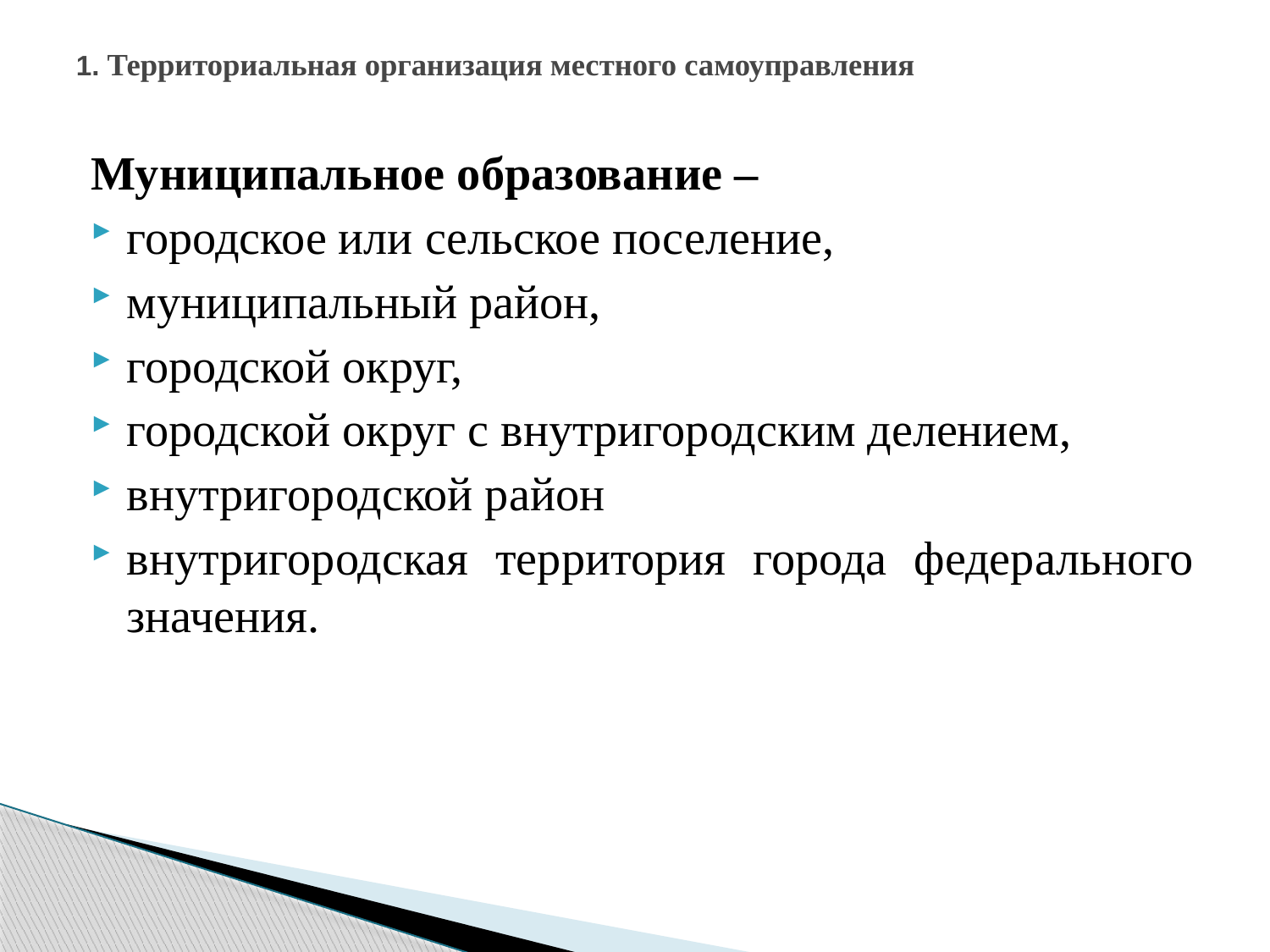

# 1. Территориальная организация местного самоуправления
Муниципальное образование –
городское или сельское поселение,
муниципальный район,
городской округ,
городской округ с внутригородским делением,
внутригородской район
внутригородская территория города федерального значения.